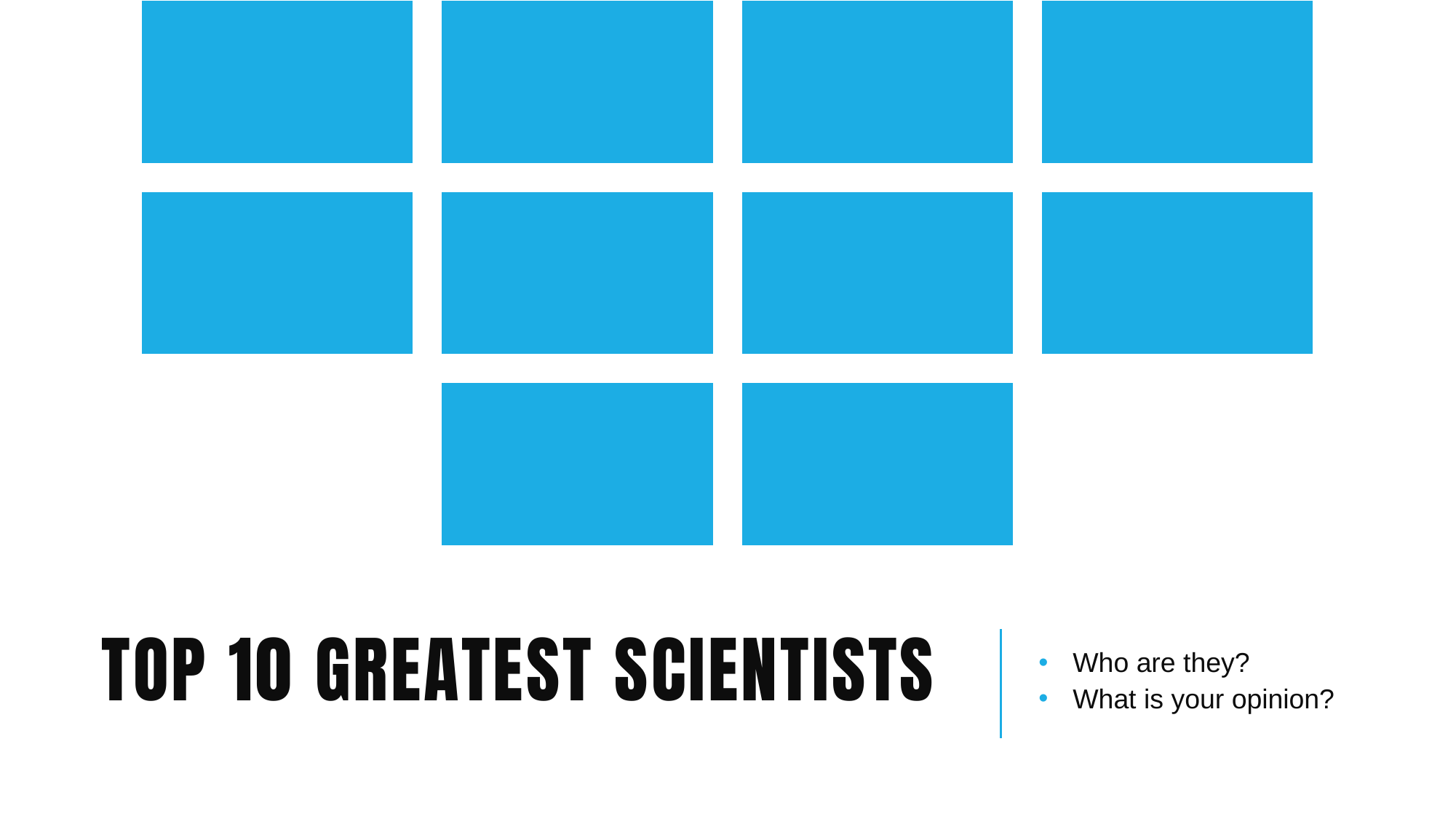

# Top 10 greatest scientists
Who are they?
What is your opinion?